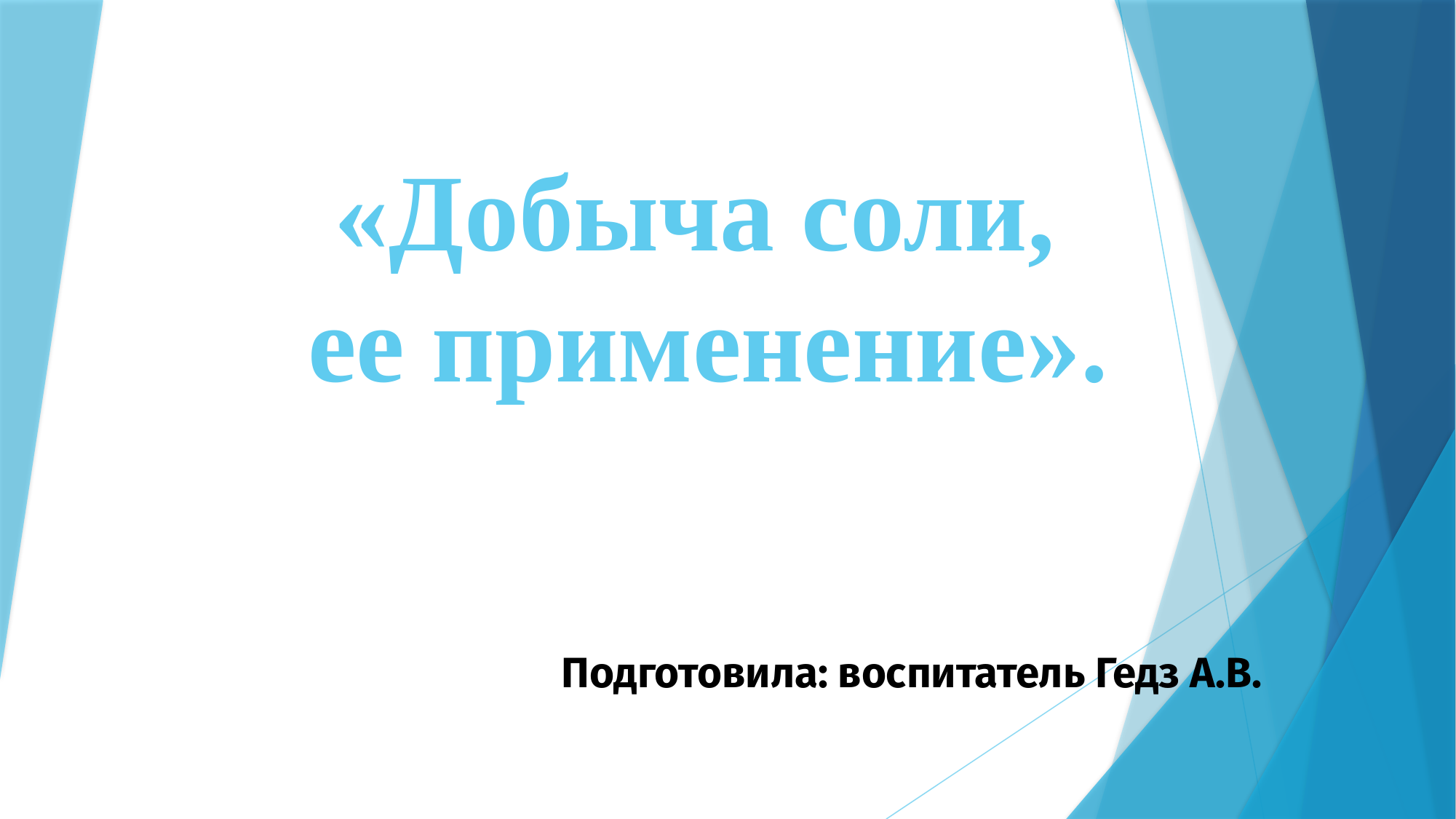

# «Добыча соли, ее применение».
Подготовила: воспитатель Гедз А.В.